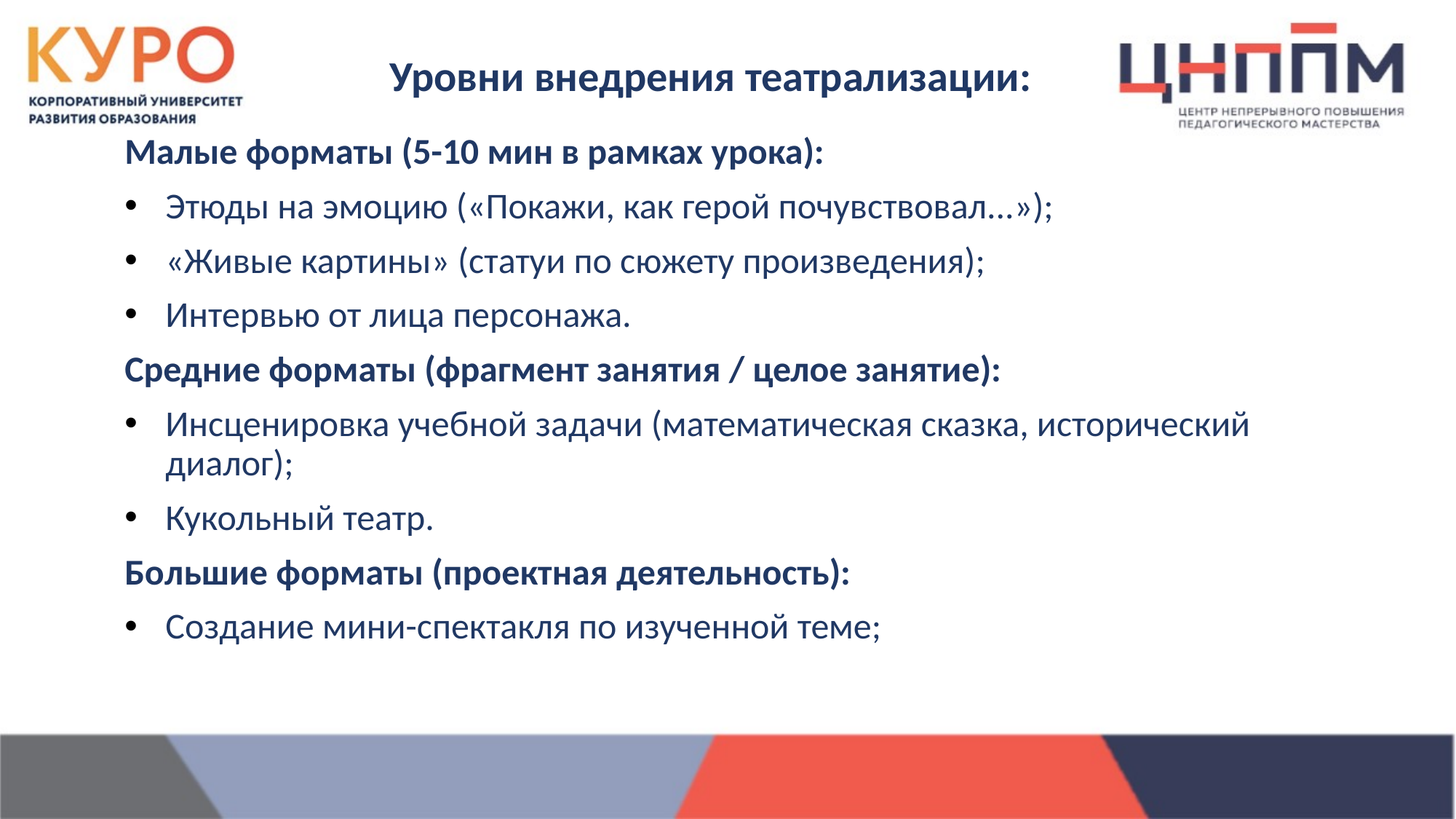

# Уровни внедрения театрализации:
Малые форматы (5-10 мин в рамках урока):
Этюды на эмоцию («Покажи, как герой почувствовал...»);
«Живые картины» (статуи по сюжету произведения);
Интервью от лица персонажа.
Средние форматы (фрагмент занятия / целое занятие):
Инсценировка учебной задачи (математическая сказка, исторический диалог);
Кукольный театр.
Большие форматы (проектная деятельность):
Создание мини-спектакля по изученной теме;